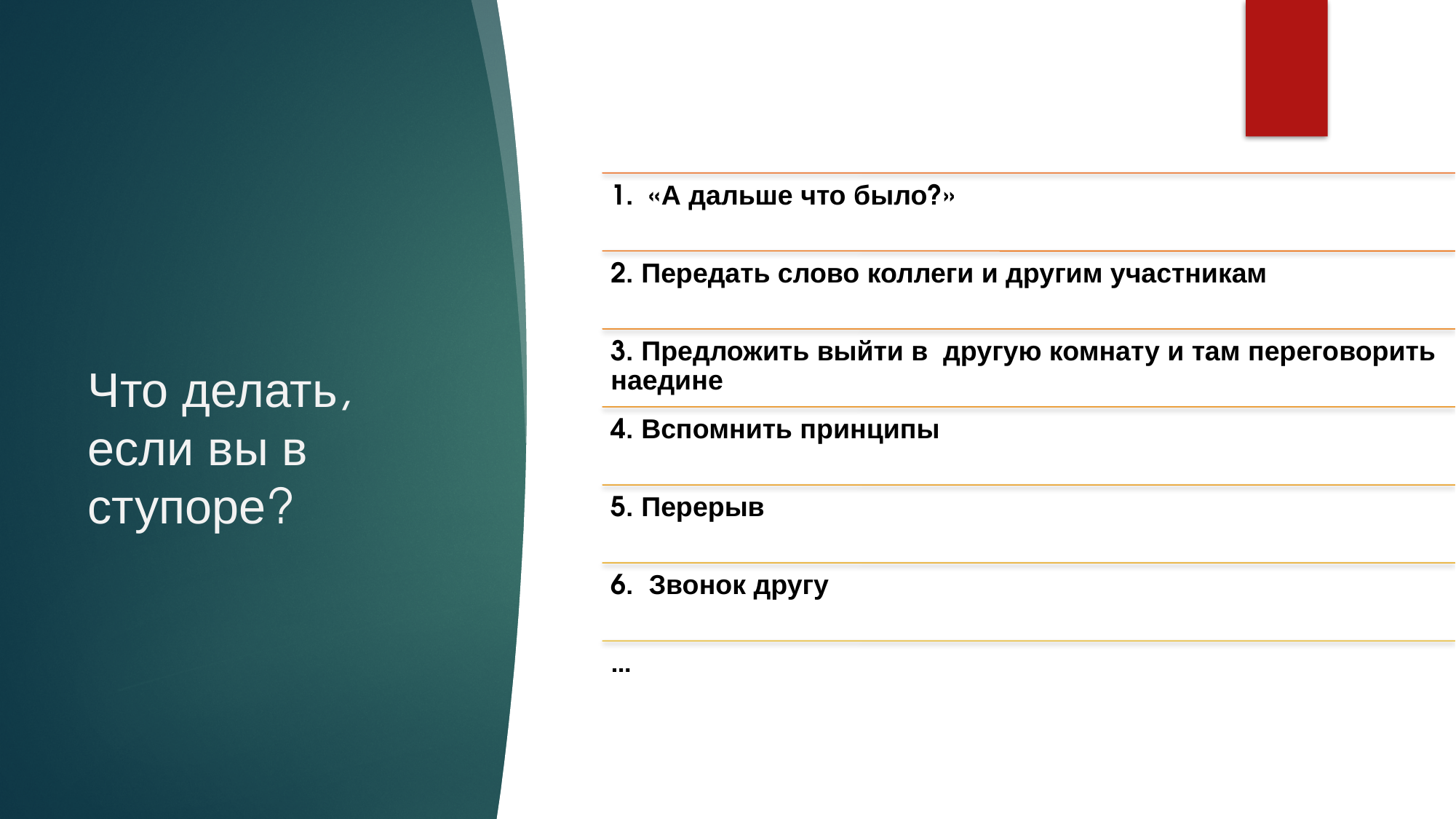

# Что делать, если вы в ступоре?
1.  «А дальше что было?»
2. Передать слово коллеги и другим участникам
3. Предложить выйти в  другую комнату и там переговорить наедине
4. Вспомнить принципы
5. Перерыв
6.  Звонок другу
…